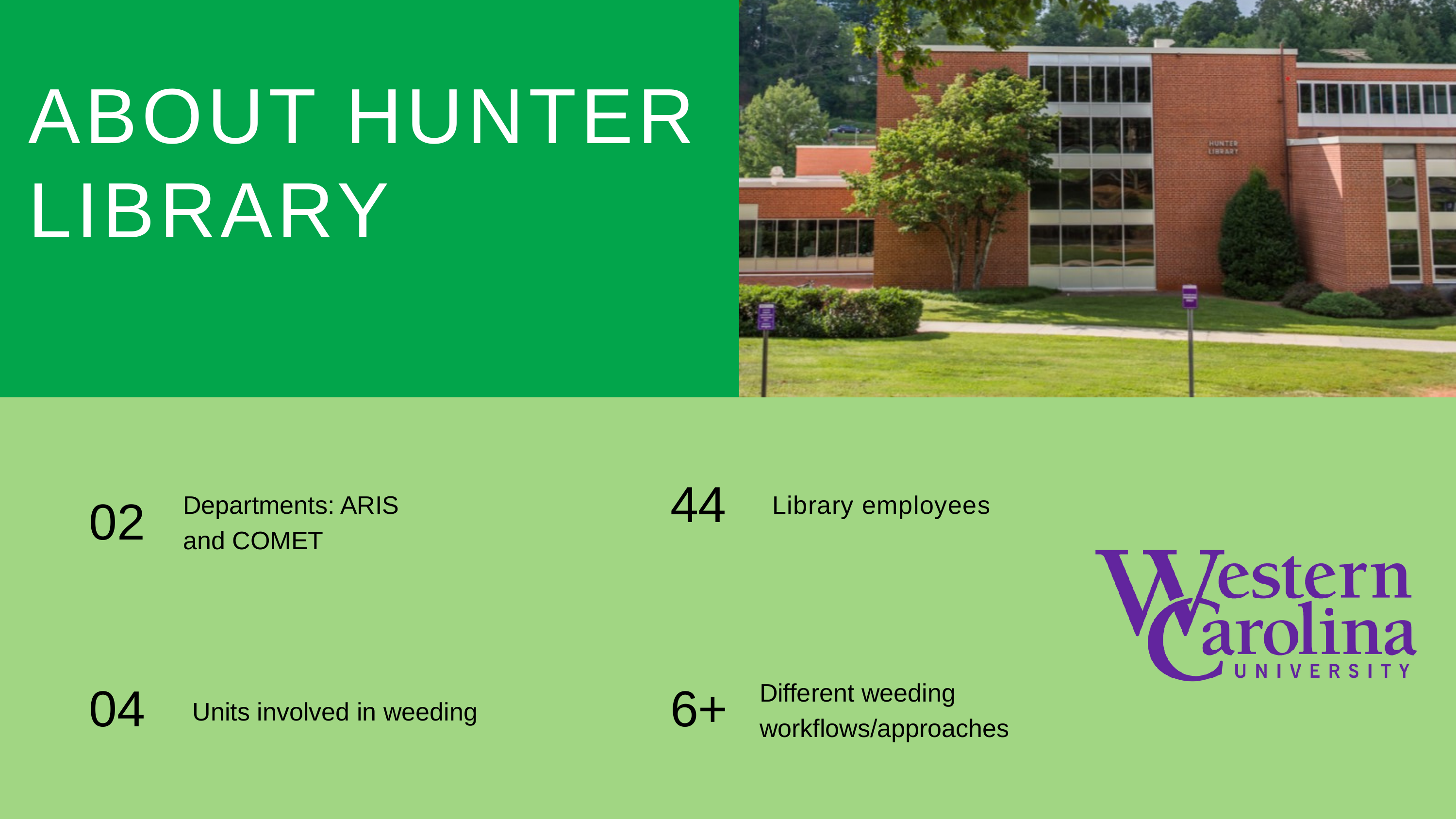

ABOUT HUNTER LIBRARY

44
Library employees
Departments: ARIS and COMET
02

Different weeding workflows/approaches
04
6+
Units involved in weeding